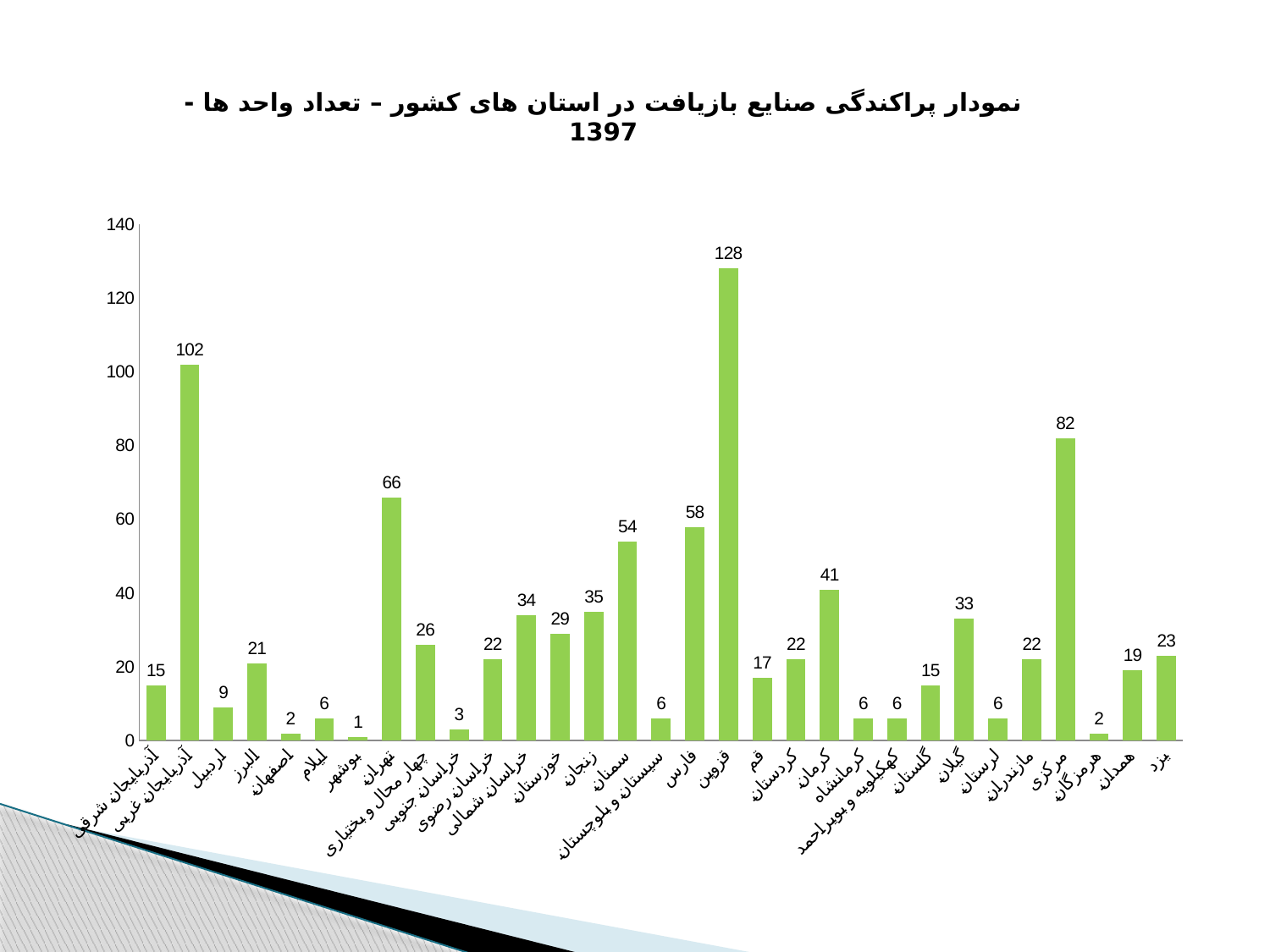

نمودار پراکندگی صنایع بازیافت در استان های کشور – تعداد واحد ها - 1397

### Chart

| Category |  |
|---|---|
| آذربایجان شرقی | 15.0 |
| آذربایجان غربی | 102.0 |
| اردبیل | 9.0 |
| البرز | 21.0 |
| اصفهان | 2.0 |
| ایلام | 6.0 |
| بوشهر | 1.0 |
| تهران | 66.0 |
| چهار محال و بختیاری | 26.0 |
| خراسان جنوبی | 3.0 |
| خراسان رضوی | 22.0 |
| خراسان شمالی | 34.0 |
| خوزستان | 29.0 |
| زنجان | 35.0 |
| سمنان | 54.0 |
| سیستان و بلوچستان | 6.0 |
| فارس | 58.0 |
| قزوین | 128.0 |
| قم | 17.0 |
| کردستان | 22.0 |
| کرمان | 41.0 |
| کرمانشاه | 6.0 |
| کهکیلویه و بویراحمد | 6.0 |
| گلستان | 15.0 |
| گیلان | 33.0 |
| لرستان | 6.0 |
| مازندران | 22.0 |
| مرکزی | 82.0 |
| هرمزگان | 2.0 |
| همدان | 19.0 |
| یزد | 23.0 |